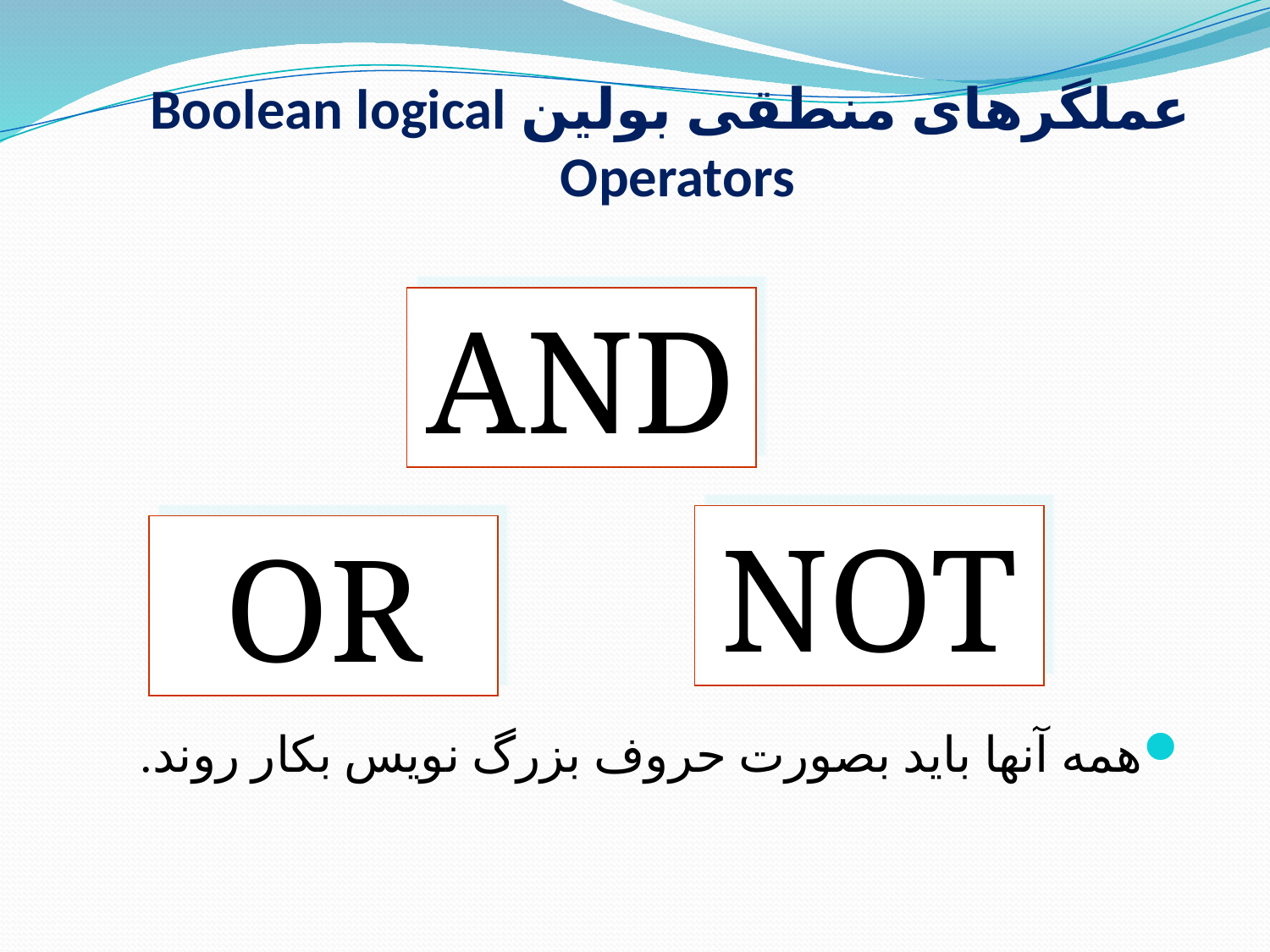

# عملگرهای منطقی بولین Boolean logical Operators
AND
NOT
OR

همه آنها باید بصورت حروف بزرگ نویس بکار روند.